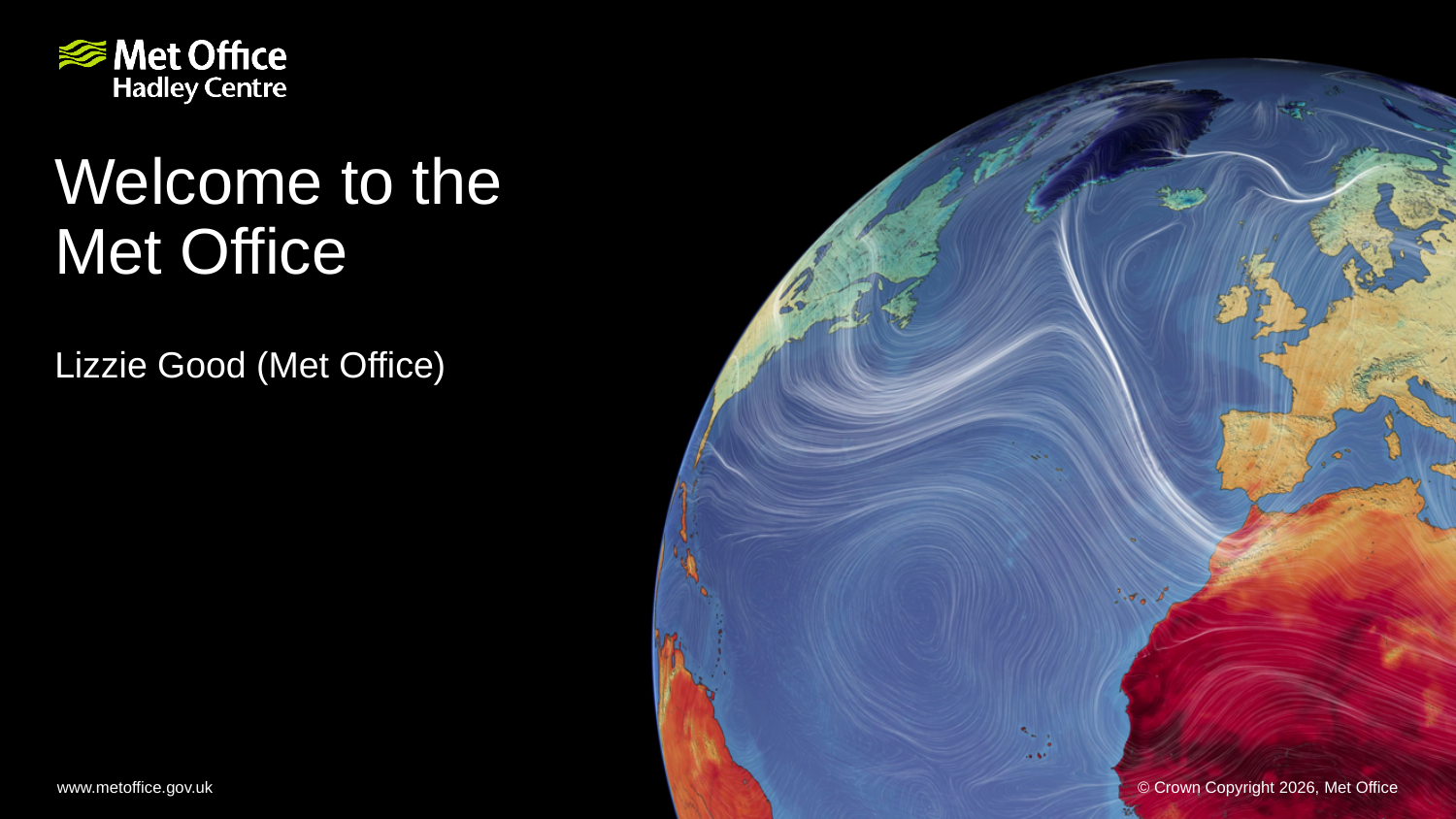

# Welcome to the Met Office
Lizzie Good (Met Office)